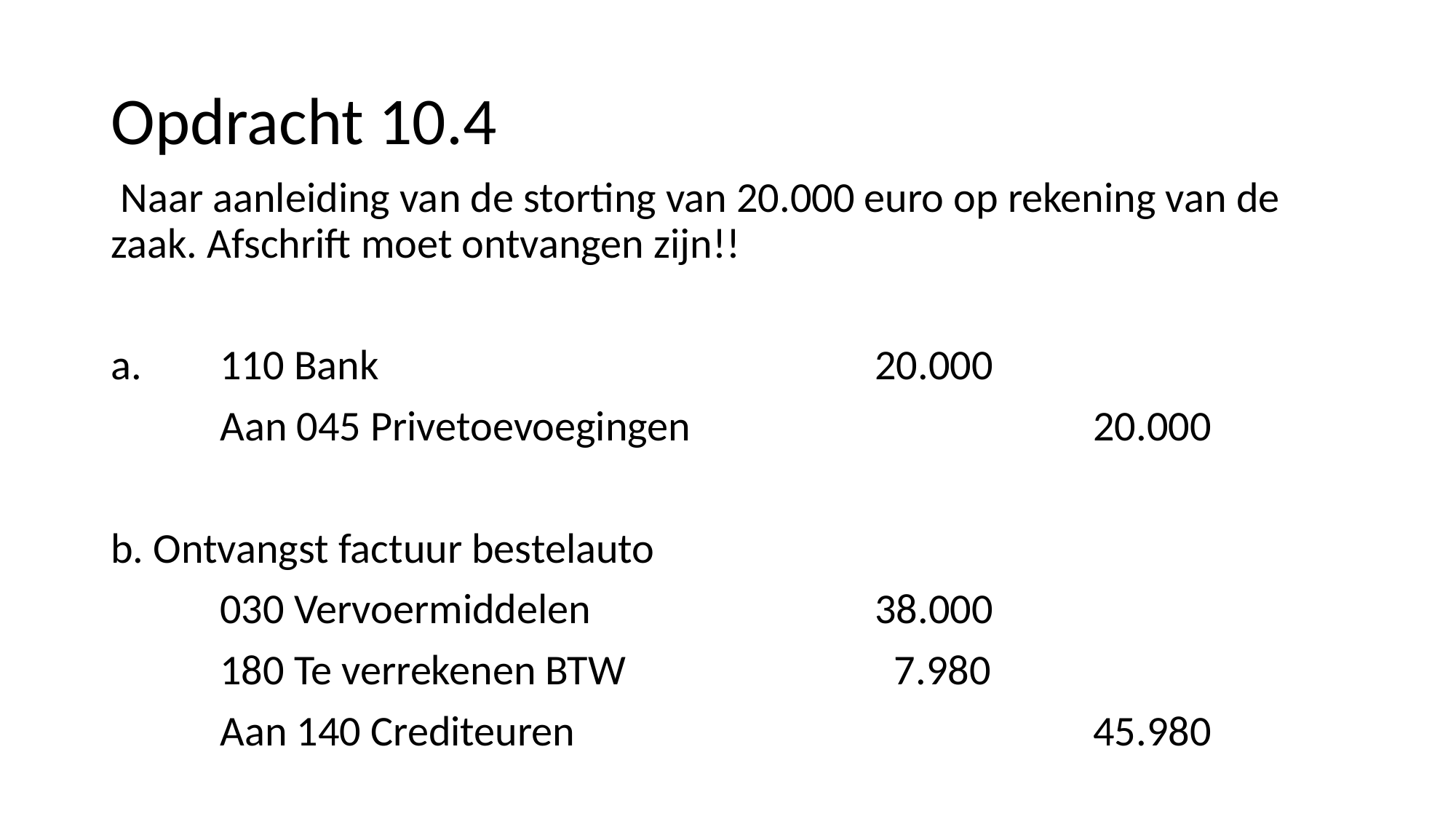

# Opdracht 10.4
 Naar aanleiding van de storting van 20.000 euro op rekening van de zaak. Afschrift moet ontvangen zijn!!

a.	110 Bank					20.000
	Aan 045 Privetoevoegingen				20.000

b. Ontvangst factuur bestelauto
	030 Vervoermiddelen			38.000
	180 Te verrekenen BTW			  7.980
	Aan 140 Crediteuren					45.980